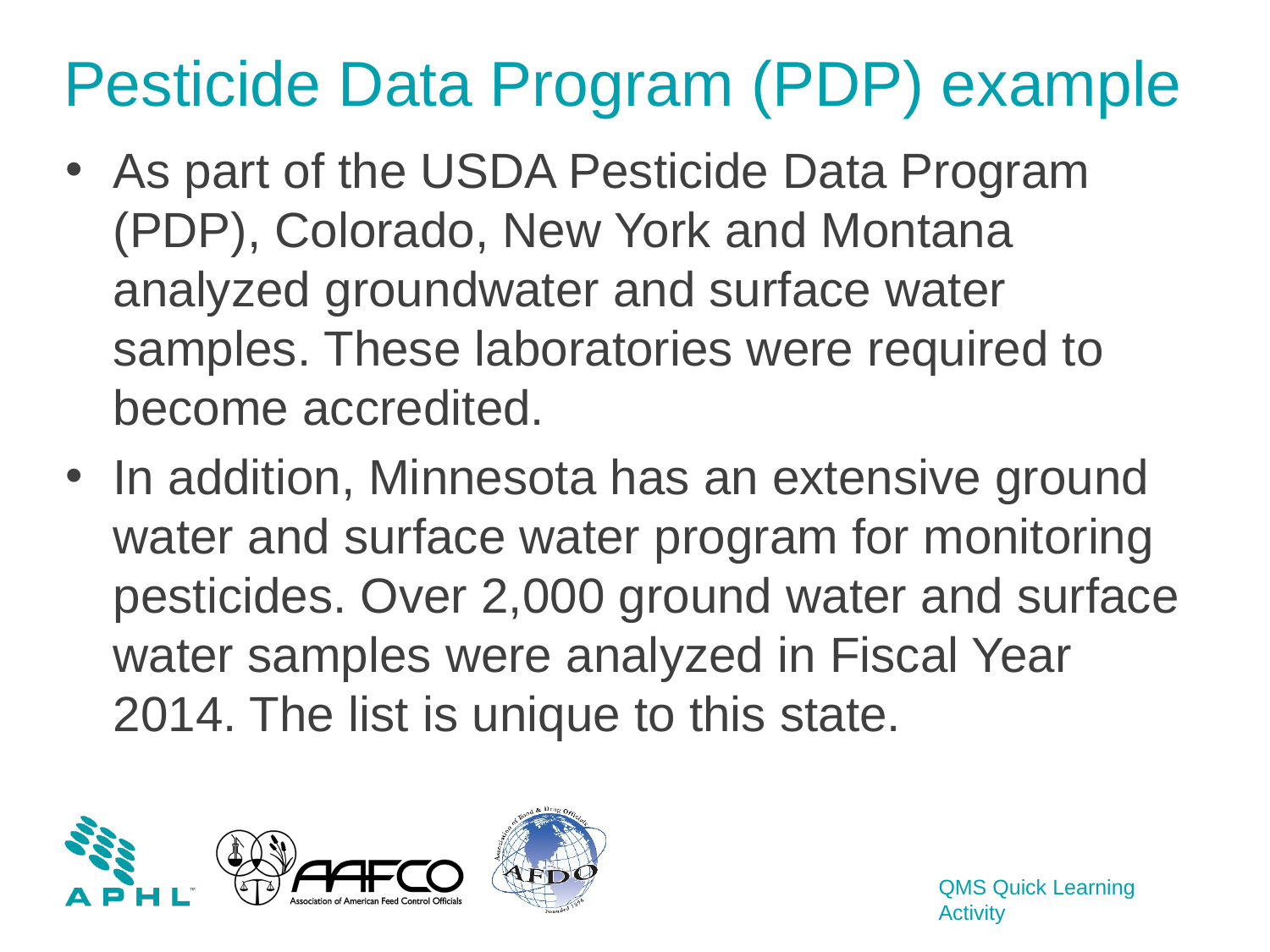

# Pesticide Data Program (PDP) example
As part of the USDA Pesticide Data Program (PDP), Colorado, New York and Montana analyzed groundwater and surface water samples. These laboratories were required to become accredited.
In addition, Minnesota has an extensive ground water and surface water program for monitoring pesticides. Over 2,000 ground water and surface water samples were analyzed in Fiscal Year 2014. The list is unique to this state.